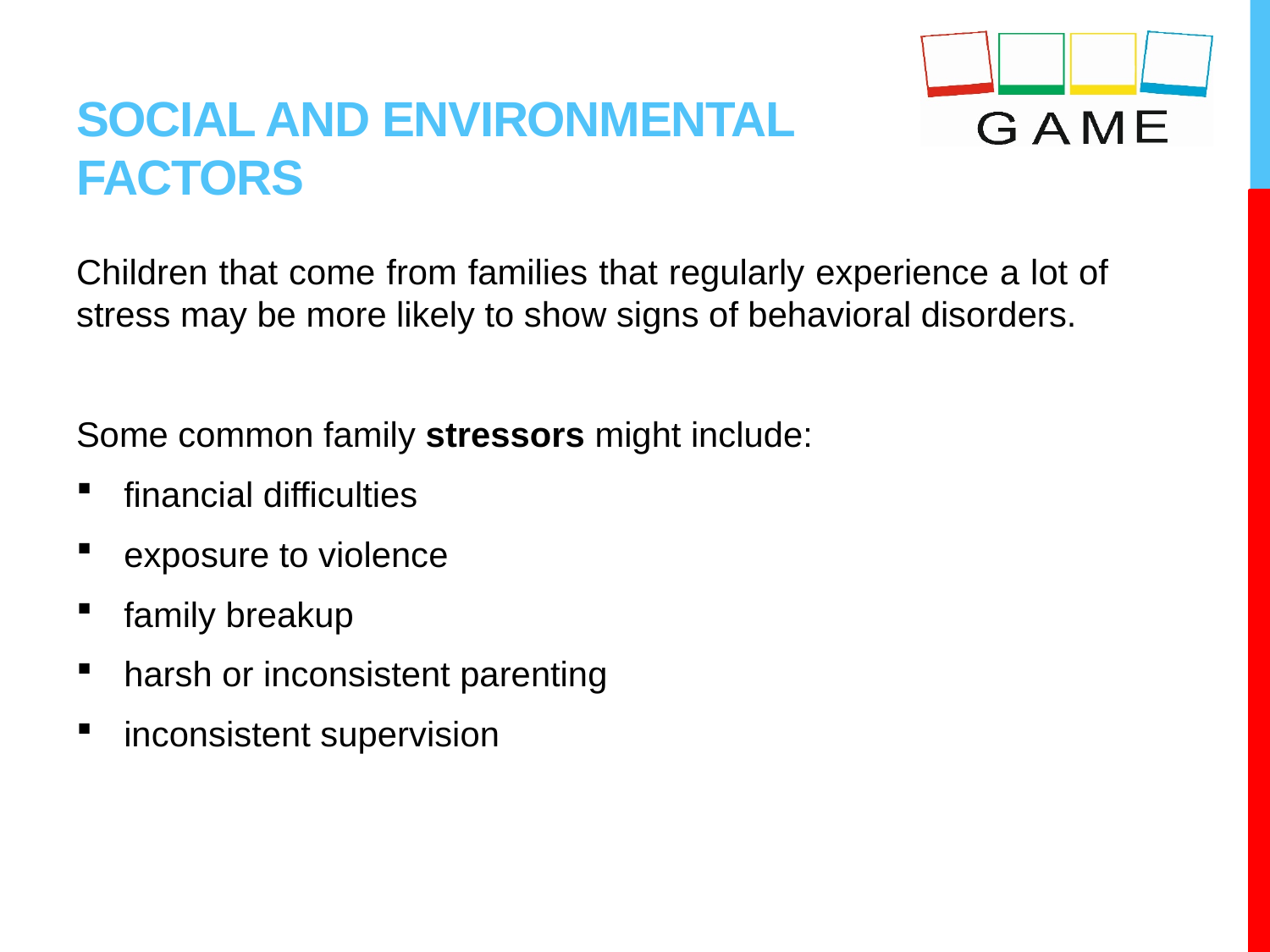

# Social and environmental factors
Children that come from families that regularly experience a lot of stress may be more likely to show signs of behavioral disorders.

Some common family stressors might include:
financial difficulties
exposure to violence
family breakup
harsh or inconsistent parenting
inconsistent supervision